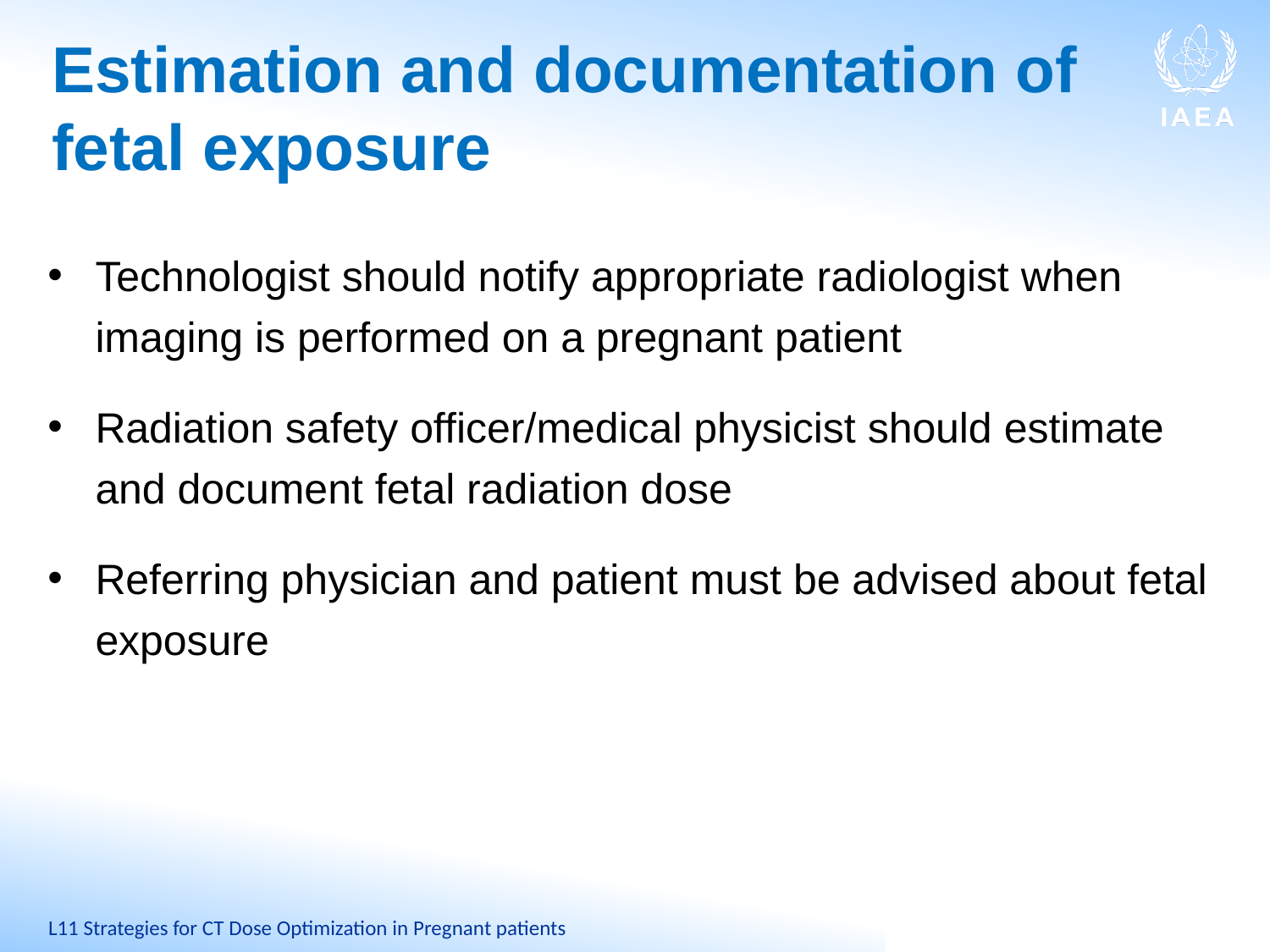

# Estimation and documentation of fetal exposure
Technologist should notify appropriate radiologist when imaging is performed on a pregnant patient
Radiation safety officer/medical physicist should estimate and document fetal radiation dose
Referring physician and patient must be advised about fetal exposure